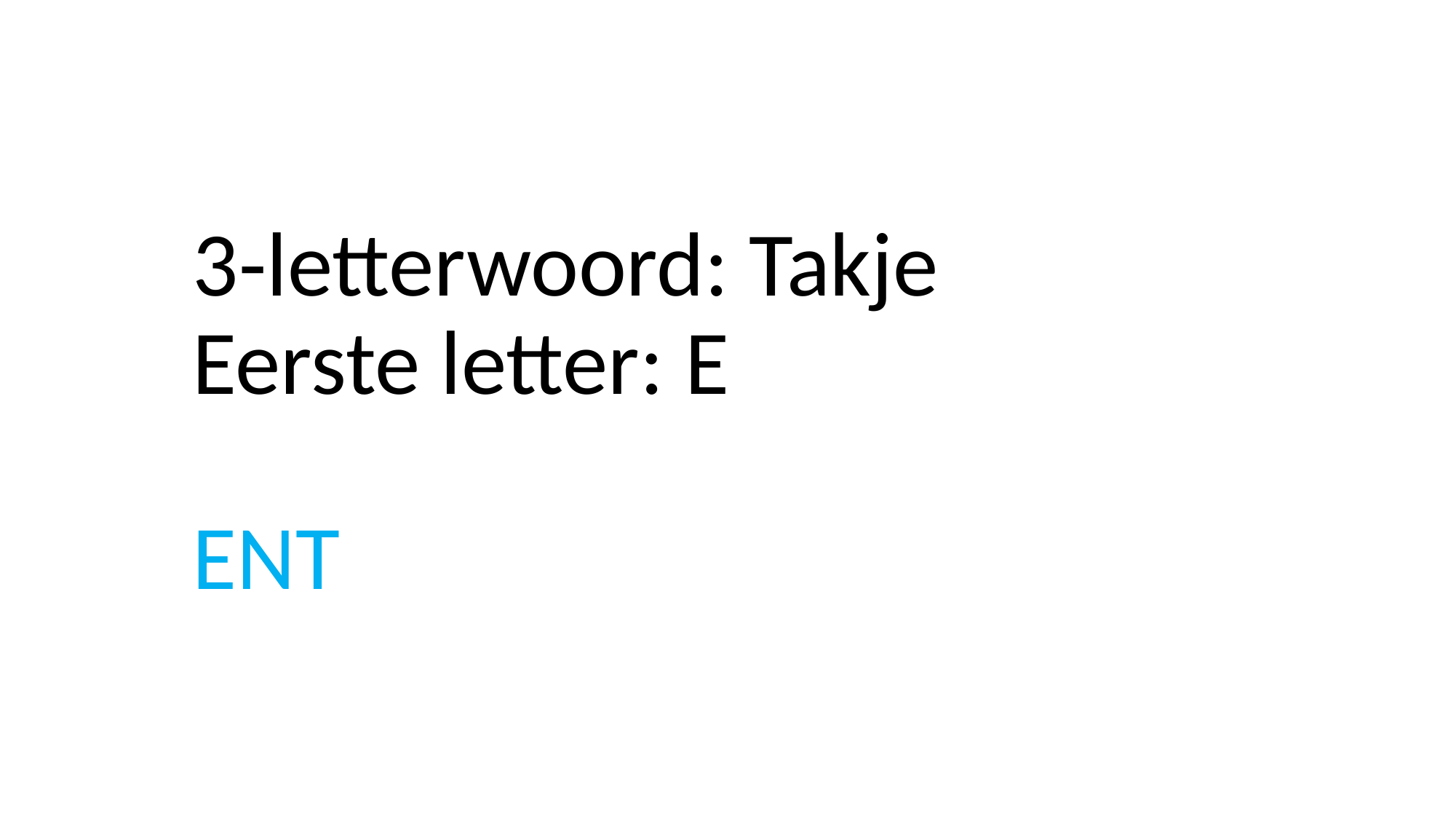

# 3-letterwoord: Takje Eerste letter: E
ENT